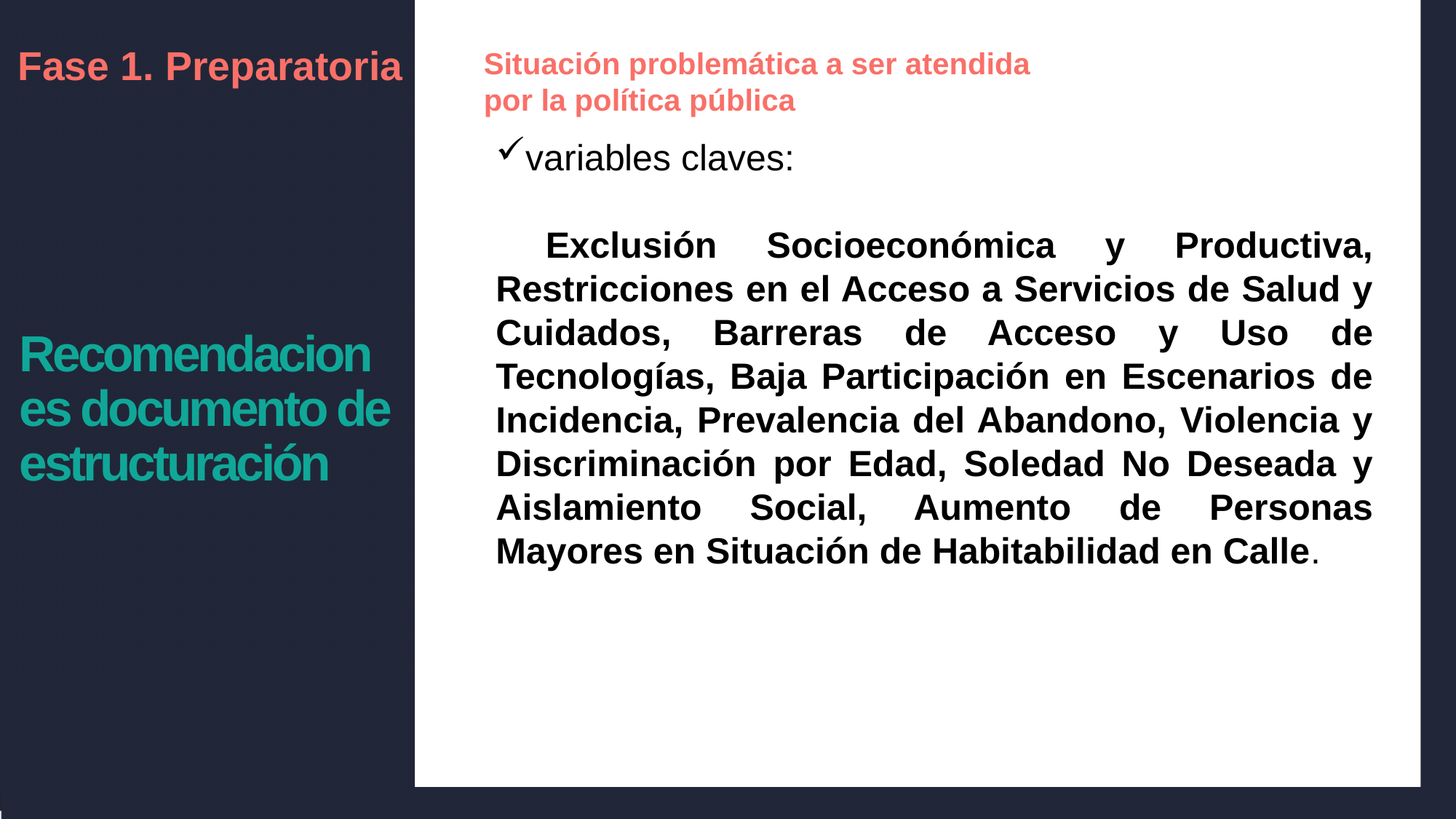

Fase 1. Preparatoria
Situación problemática a ser atendida por la política pública
variables claves:

 Exclusión Socioeconómica y Productiva, Restricciones en el Acceso a Servicios de Salud y Cuidados, Barreras de Acceso y Uso de Tecnologías, Baja Participación en Escenarios de Incidencia, Prevalencia del Abandono, Violencia y Discriminación por Edad, Soledad No Deseada y Aislamiento Social, Aumento de Personas Mayores en Situación de Habitabilidad en Calle.

# Recomendaciones documento de estructuración